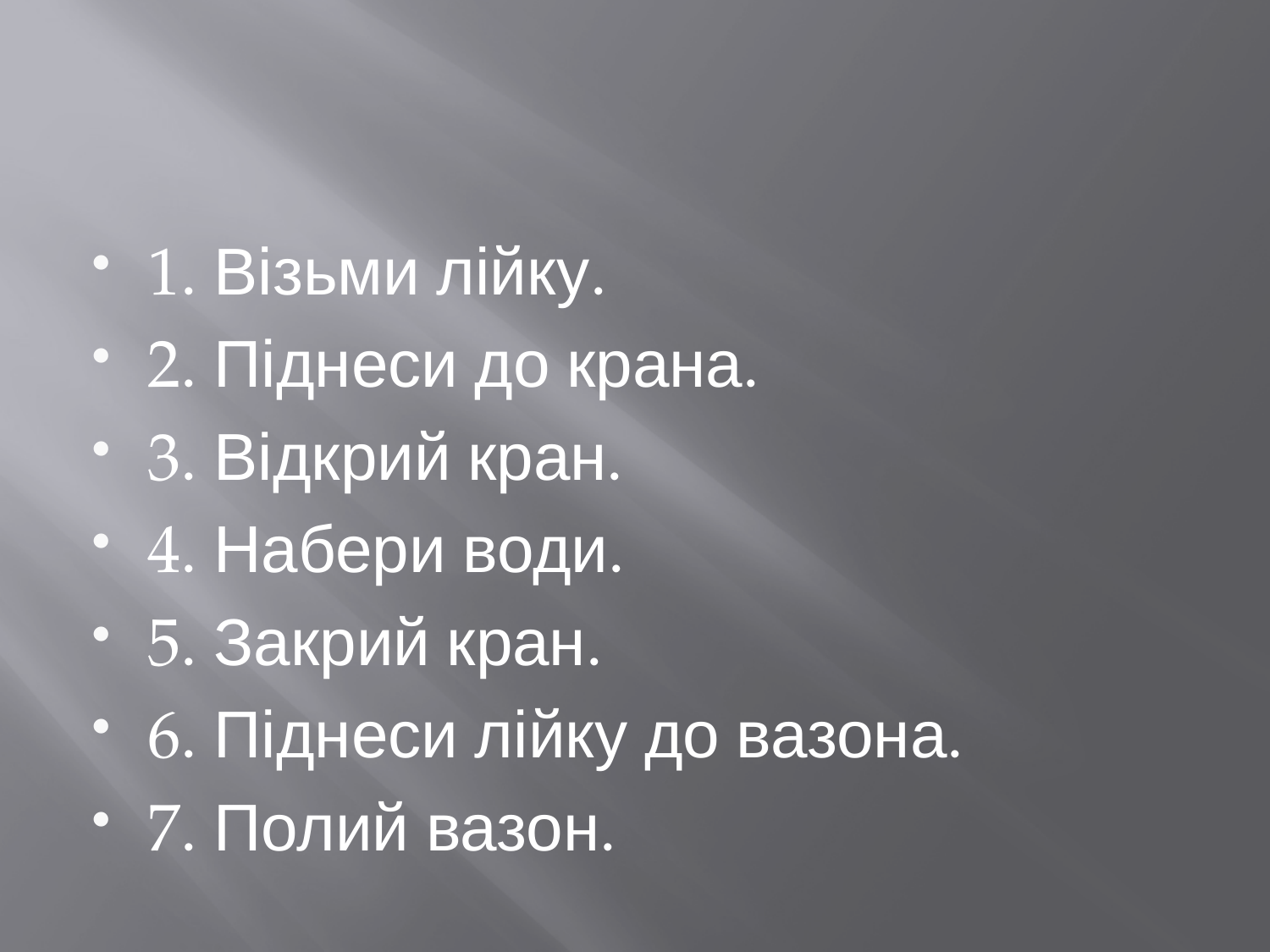

#
1. Візьми лійку.
2. Піднеси до крана.
3. Відкрий кран.
4. Набери води.
5. Закрий кран.
6. Піднеси лійку до вазона.
7. Полий вазон.